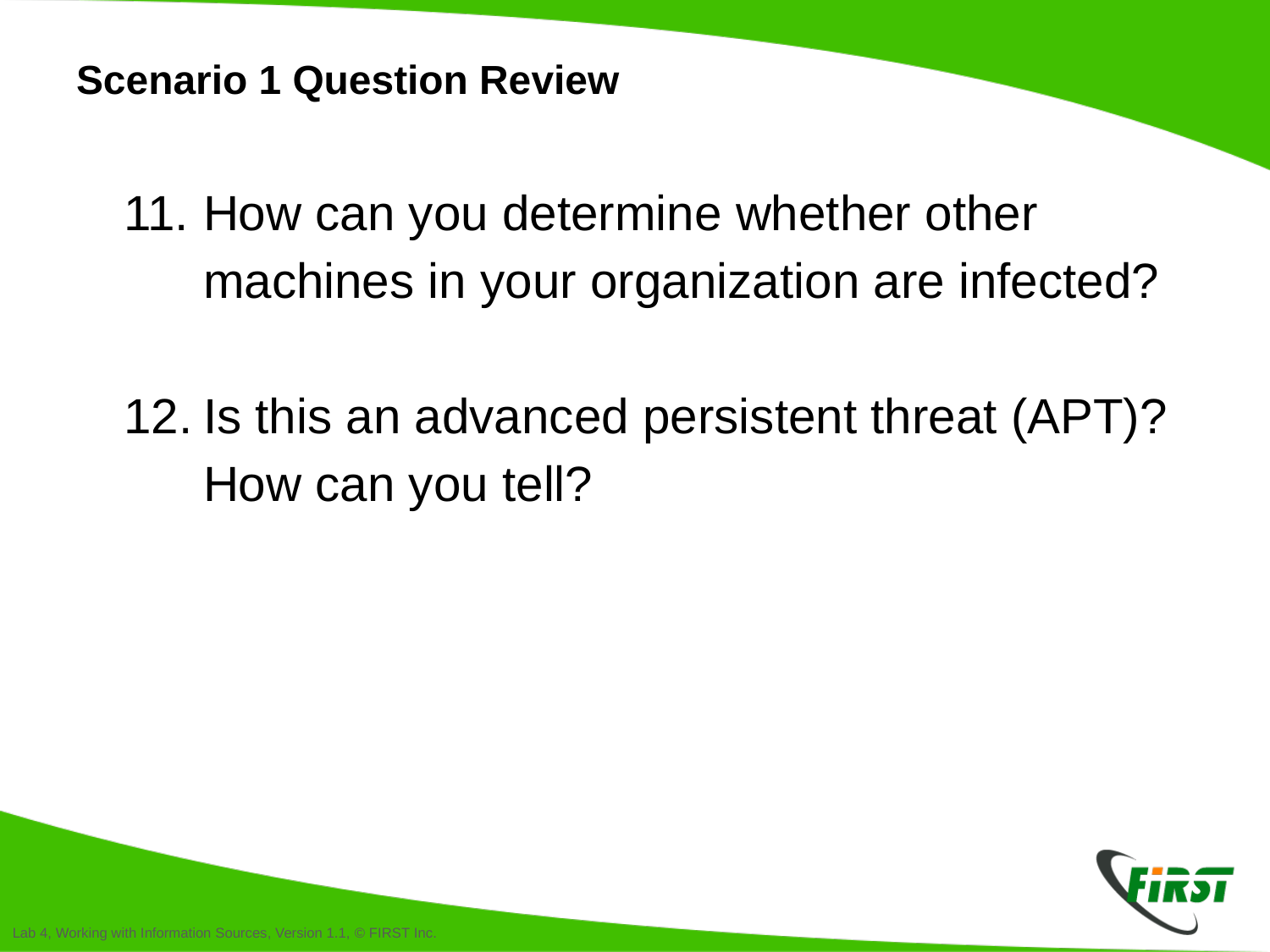

# Scenario 1 Question Review
How can you determine whether other machines in your organization are infected?
Is this an advanced persistent threat (APT)? How can you tell?